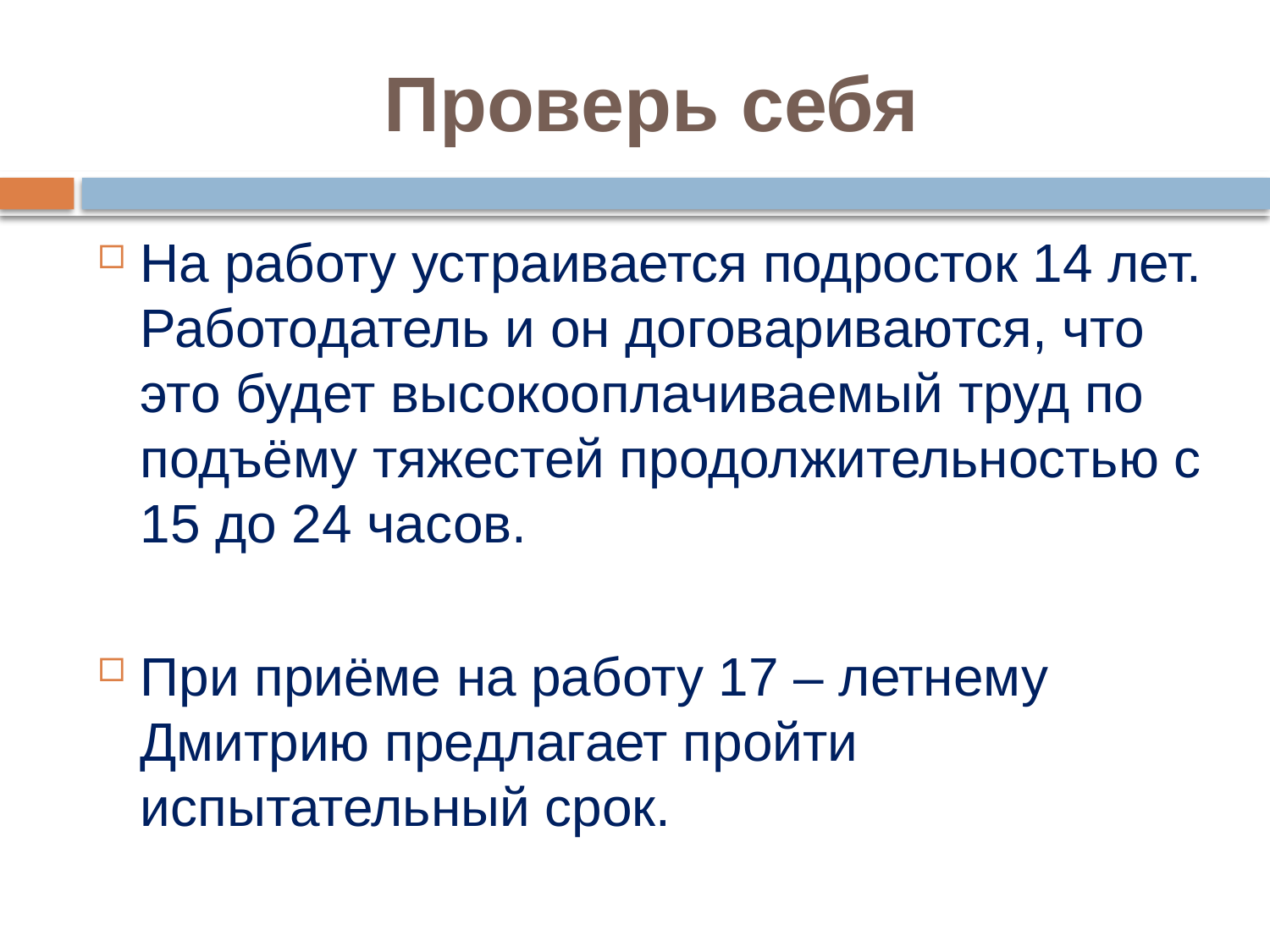

# Проверь себя
На работу устраивается подросток 14 лет. Работодатель и он договариваются, что это будет высокооплачиваемый труд по подъёму тяжестей продолжительностью с 15 до 24 часов.

При приёме на работу 17 – летнему Дмитрию предлагает пройти испытательный срок.